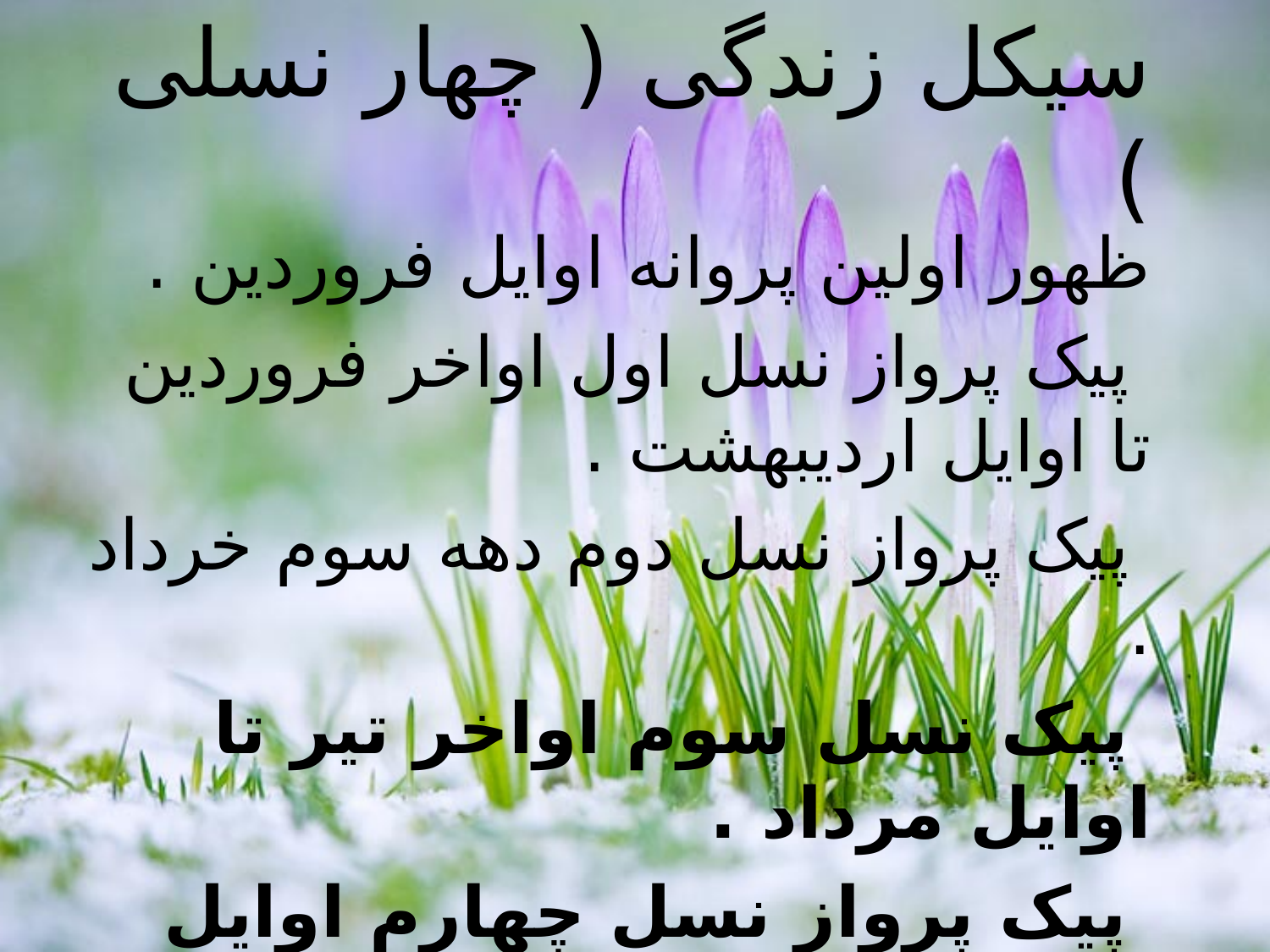

# سیکل زندگی ( چهار نسلی )
ظهور اولین پروانه اوایل فروردین .
 پیک پرواز نسل اول اواخر فروردین تا اوایل اردیبهشت .
 پیک پرواز نسل دوم دهه سوم خرداد .
 پیک نسل سوم اواخر تیر تا اوایل مرداد .
 پیک پرواز نسل چهارم اوایل شهریور .